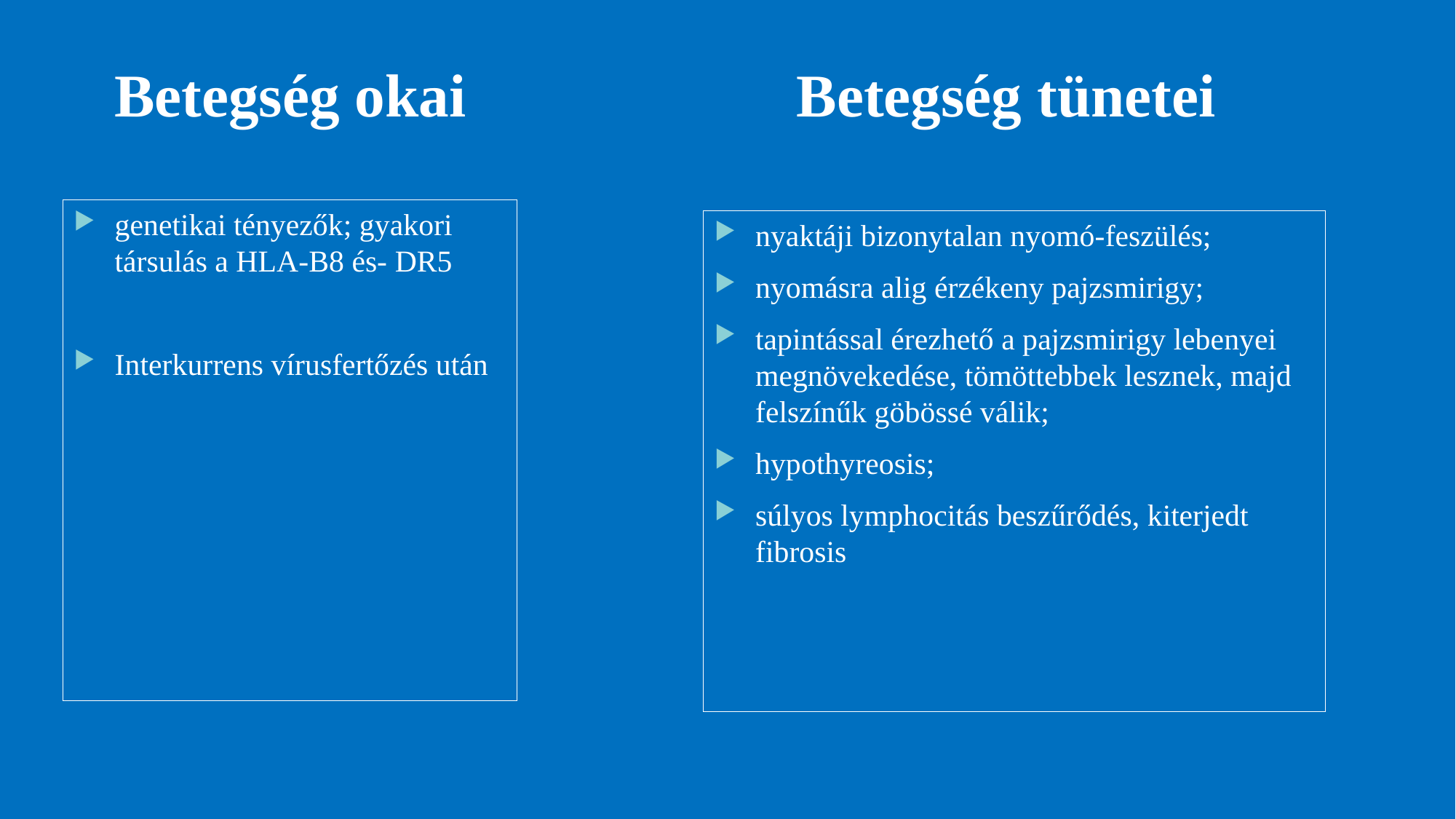

# Betegség okai
Betegség tünetei
genetikai tényezők; gyakori társulás a HLA-B8 és- DR5

Interkurrens vírusfertőzés után

nyaktáji bizonytalan nyomó-feszülés;
nyomásra alig érzékeny pajzsmirigy;
tapintással érezhető a pajzsmirigy lebenyei megnövekedése, tömöttebbek lesznek, majd felszínűk göbössé válik;
hypothyreosis;
súlyos lymphocitás beszűrődés, kiterjedt fibrosis